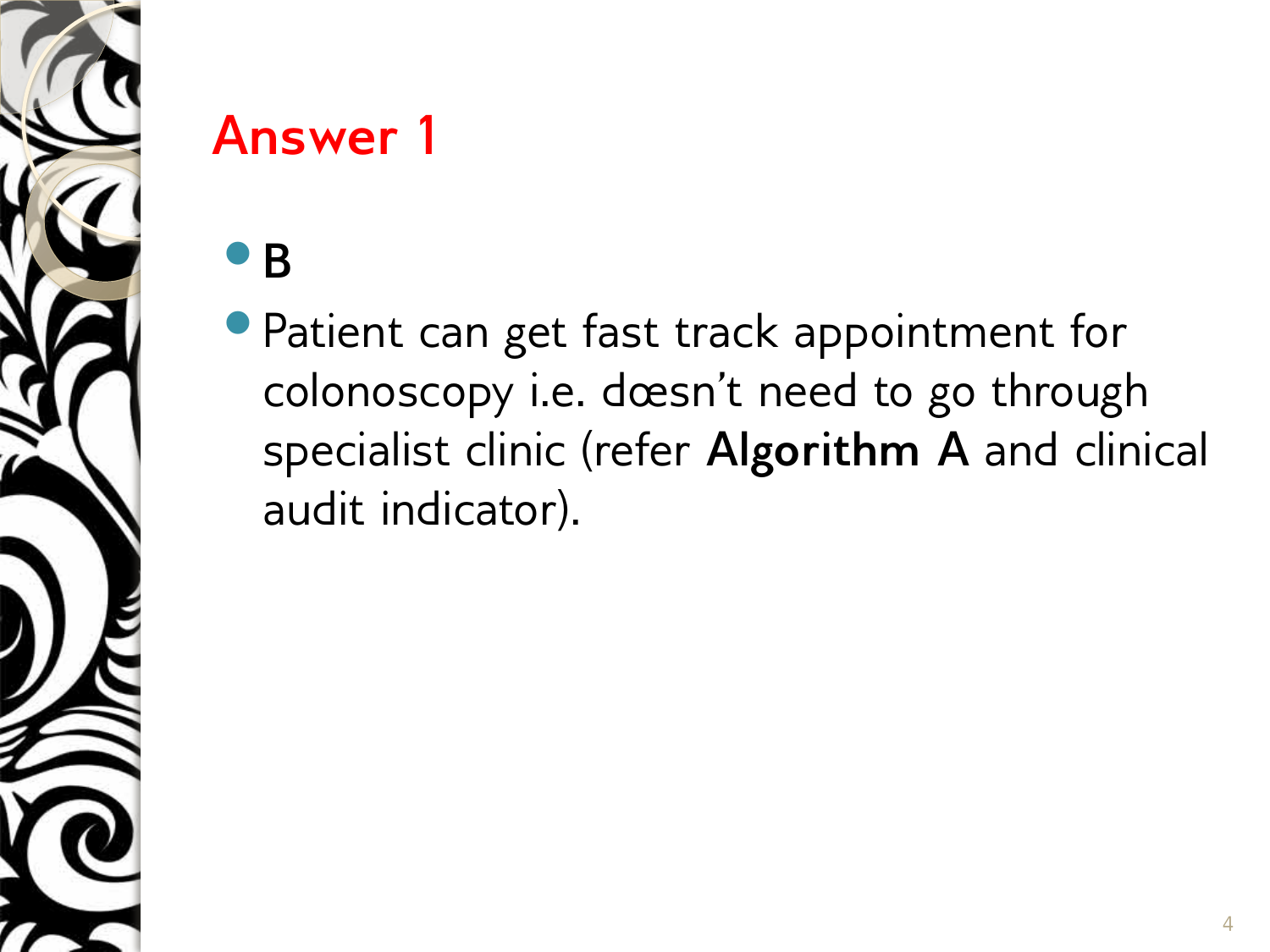

# Answer 1
B
Patient can get fast track appointment for colonoscopy i.e. doesn’t need to go through specialist clinic (refer Algorithm A and clinical audit indicator).
4